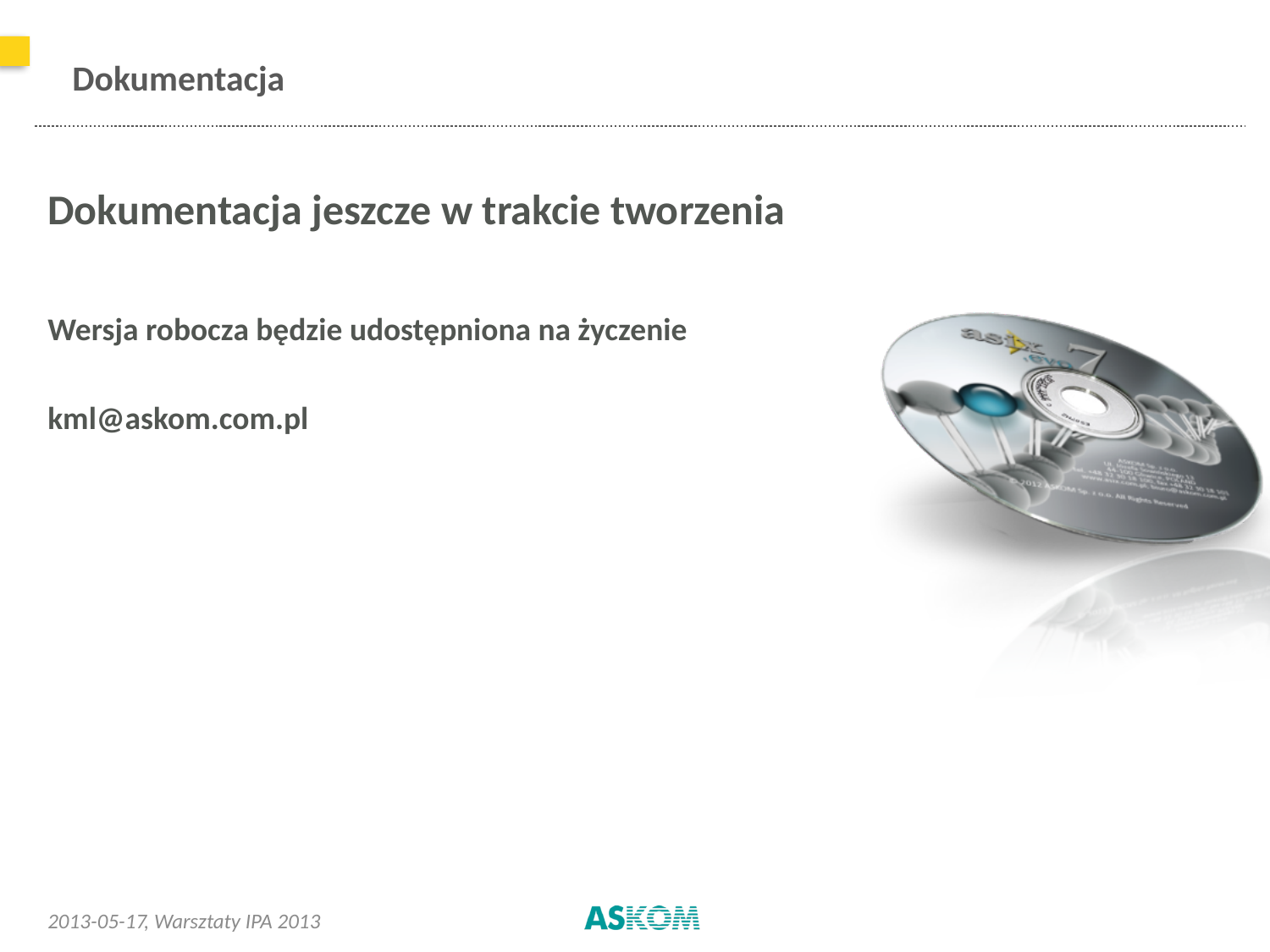

# Dokumentacja
Dokumentacja jeszcze w trakcie tworzenia

Wersja robocza będzie udostępniona na życzenie

kml@askom.com.pl

2013-05-17
, Warsztaty IPA 2013